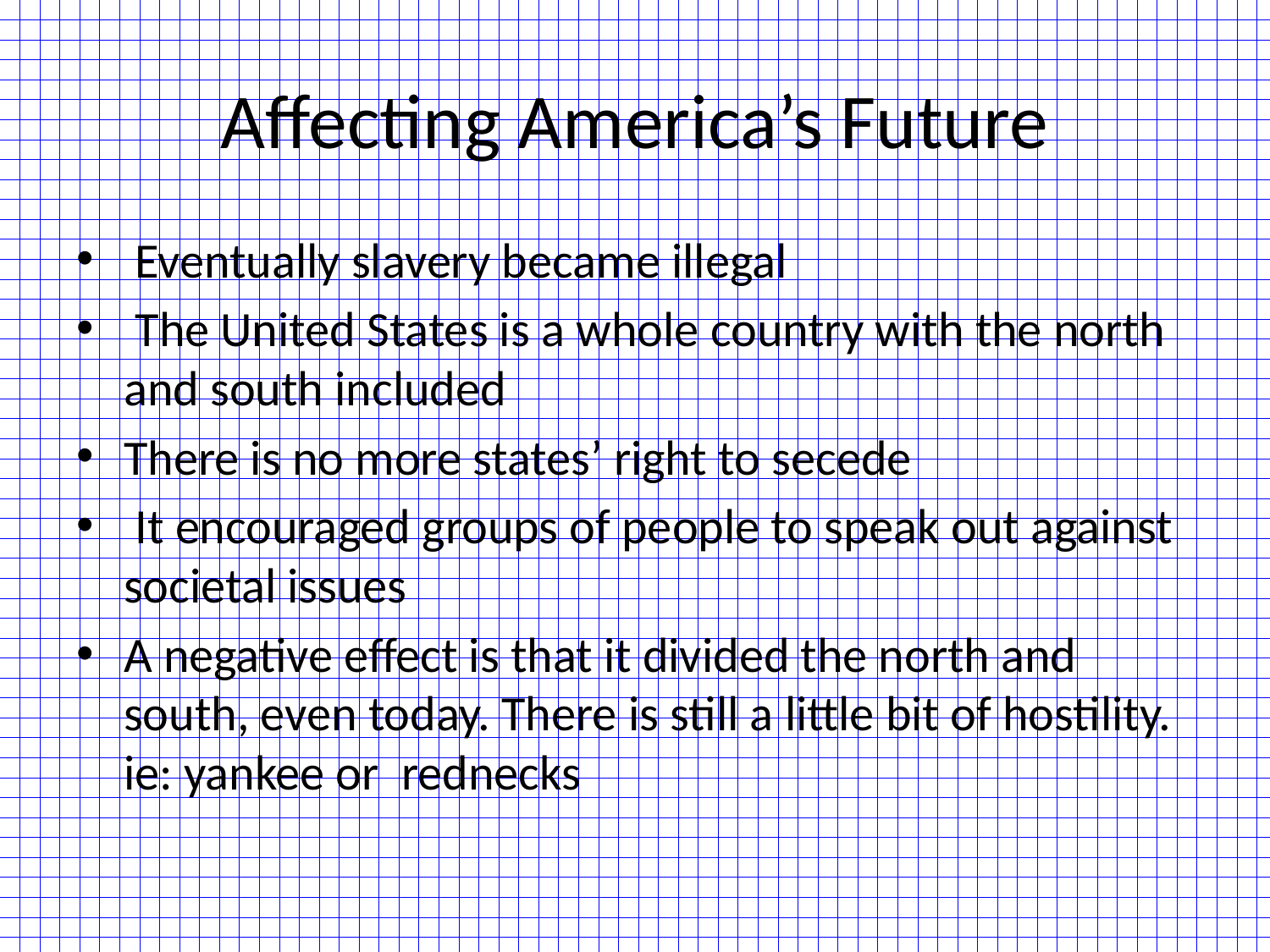

# Affecting America’s Future
 Eventually slavery became illegal
 The United States is a whole country with the north and south included
There is no more states’ right to secede
 It encouraged groups of people to speak out against societal issues
A negative effect is that it divided the north and south, even today. There is still a little bit of hostility. ie: yankee or  rednecks